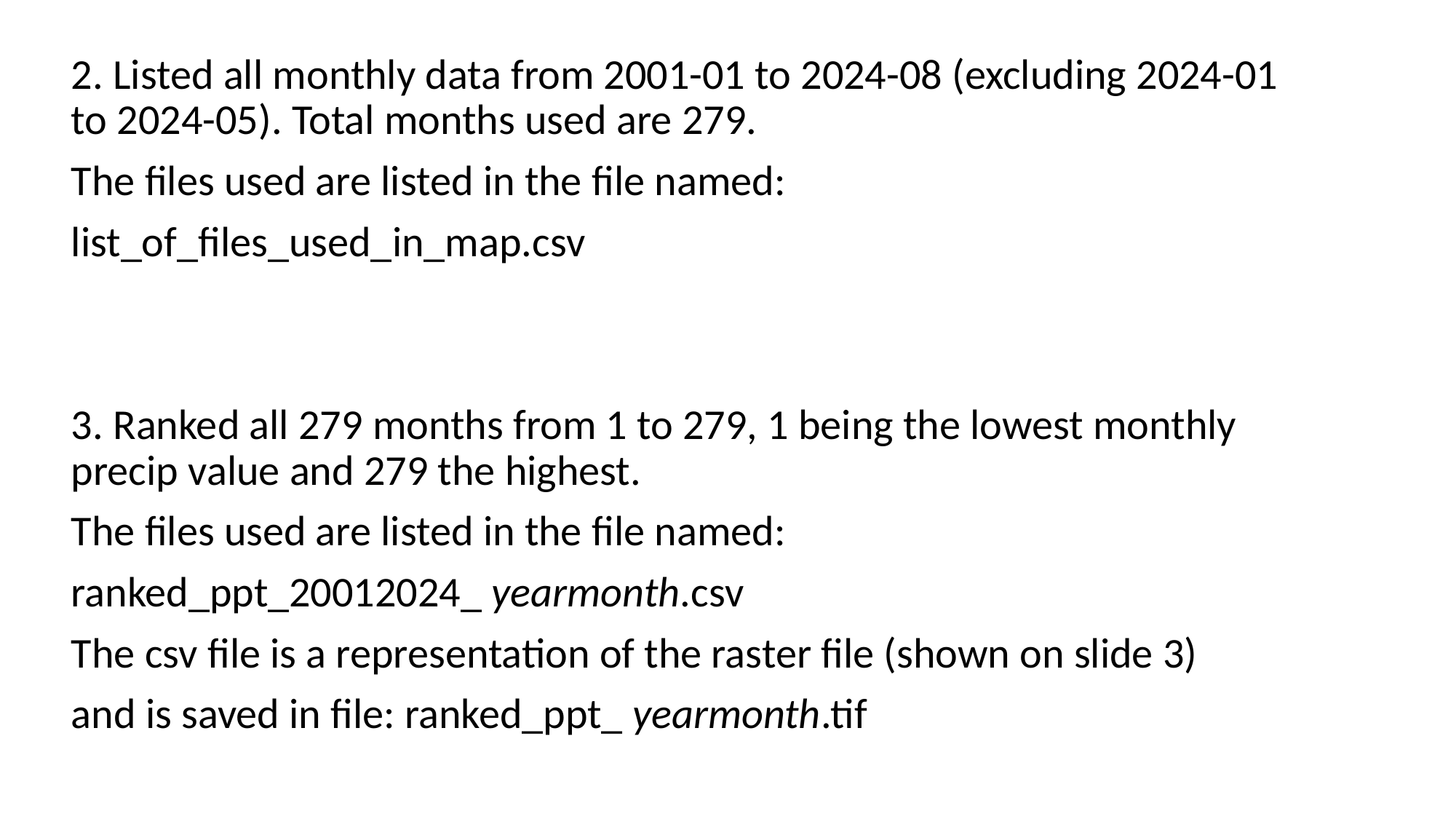

2. Listed all monthly data from 2001-01 to 2024-08 (excluding 2024-01 to 2024-05). Total months used are 279.
The files used are listed in the file named:
list_of_files_used_in_map.csv

3. Ranked all 279 months from 1 to 279, 1 being the lowest monthly precip value and 279 the highest.
The files used are listed in the file named:
ranked_ppt_20012024_ yearmonth.csv
The csv file is a representation of the raster file (shown on slide 3)
and is saved in file: ranked_ppt_ yearmonth.tif